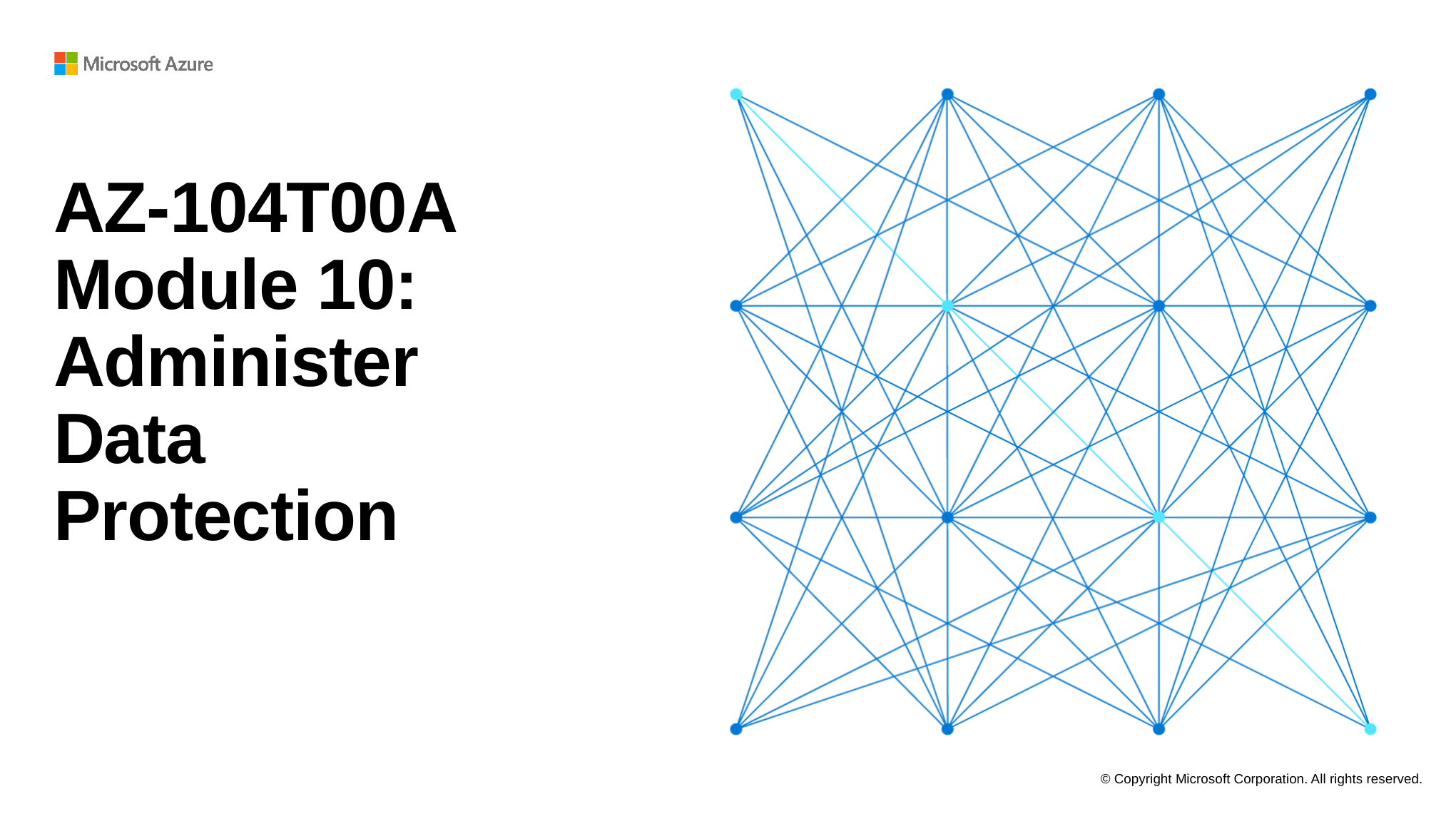

# AZ-104T00A Module 10: Administer Data Protection